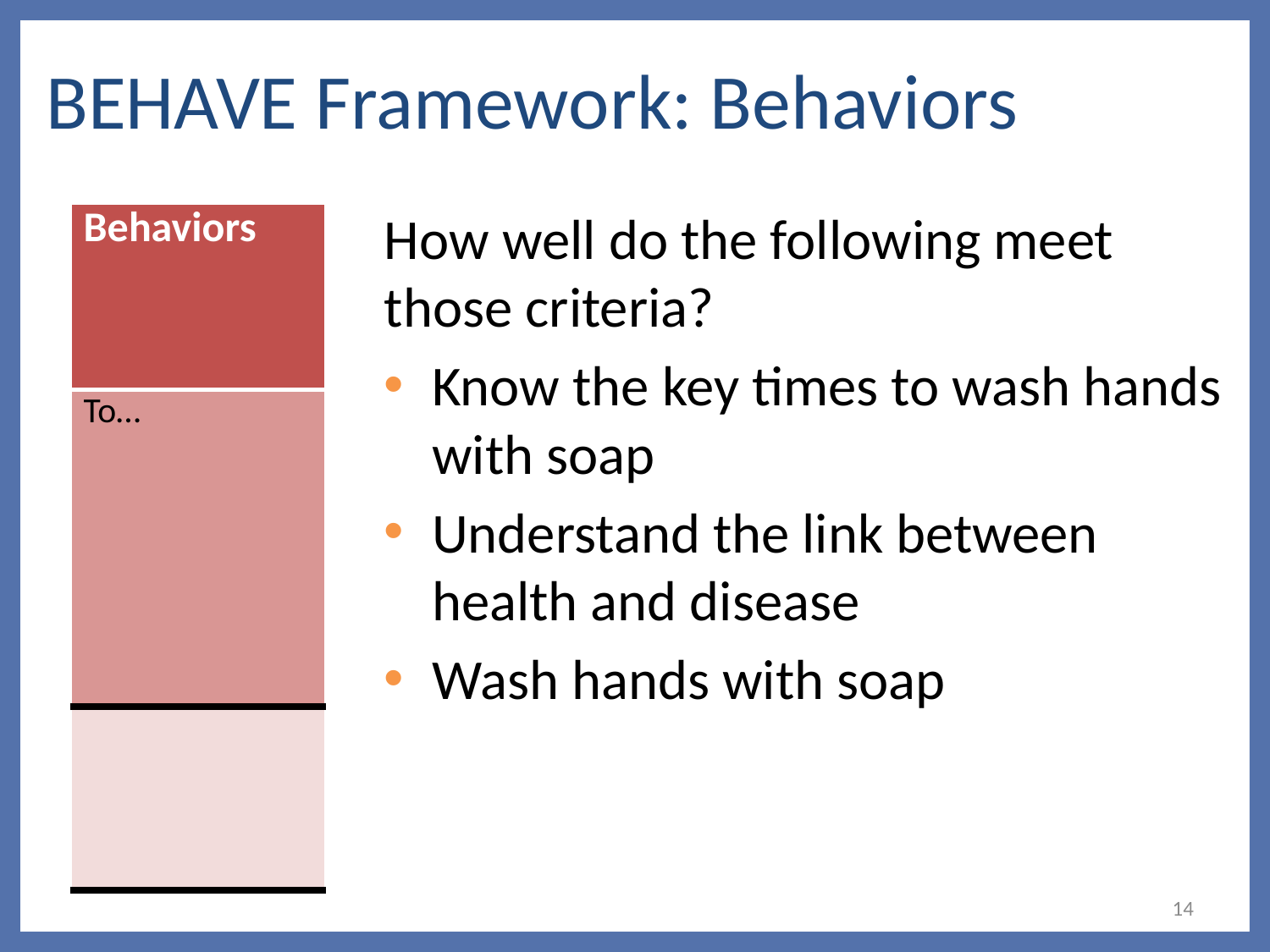

# BEHAVE Framework: Behaviors
How well do the following meet those criteria?
Know the key times to wash hands with soap
Understand the link between health and disease
Wash hands with soap
| Behaviors |
| --- |
| To… |
|  |
14